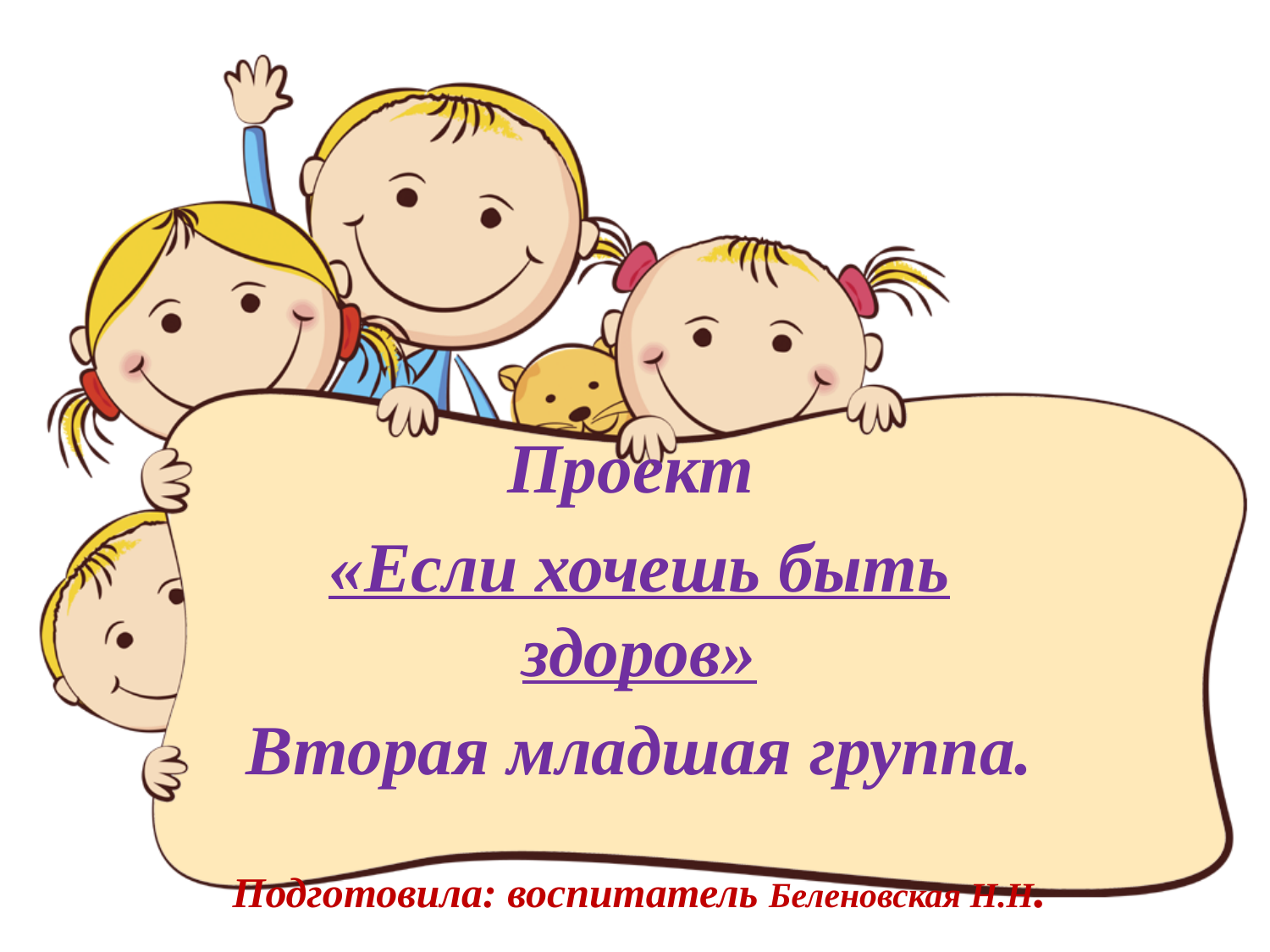

#
Проект
«Если хочешь быть здоров»
Вторая младшая группа.

Подготовила: воспитатель Беленовская Н.Н.